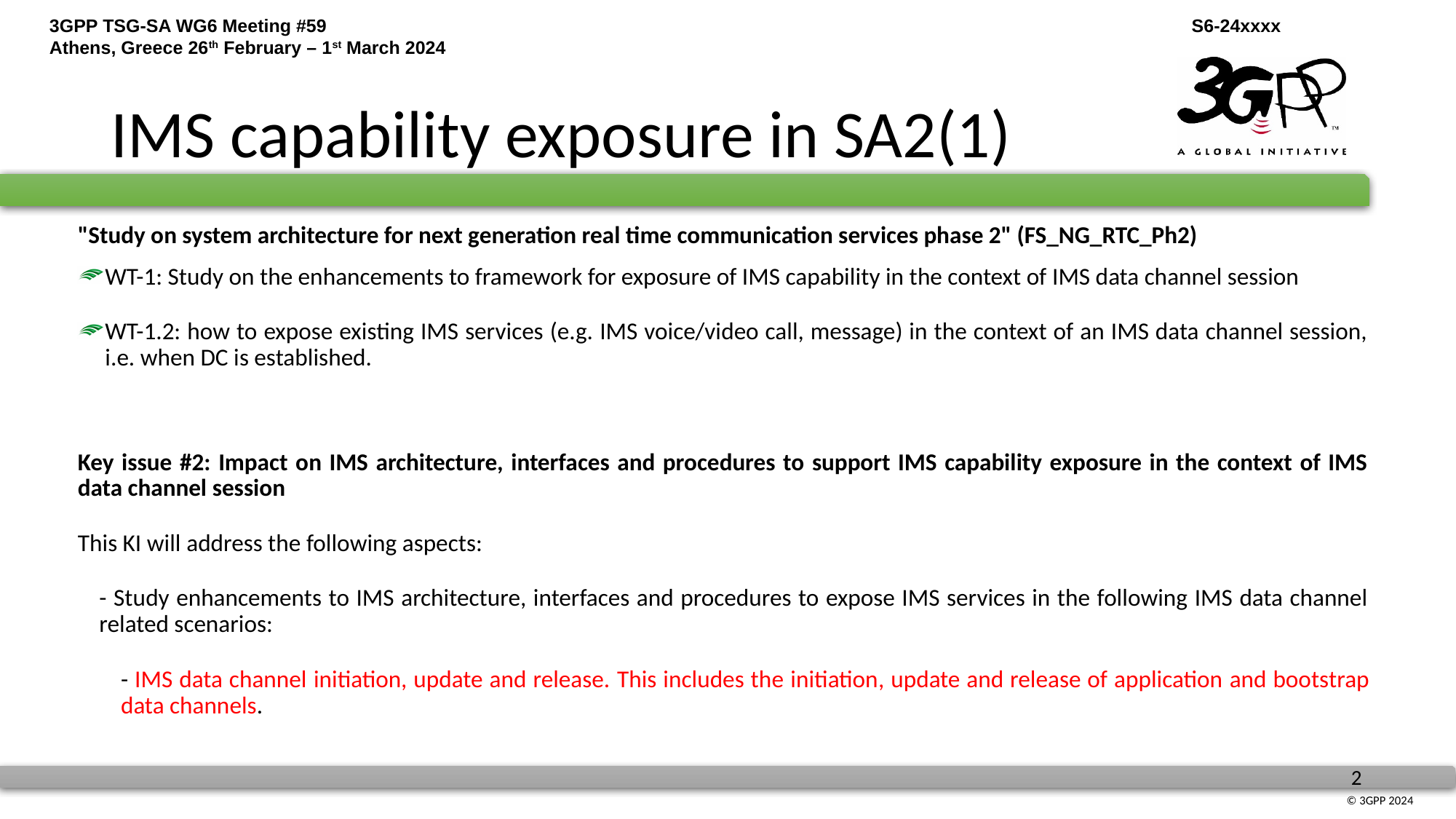

# IMS capability exposure in SA2(1)
"Study on system architecture for next generation real time communication services phase 2" (FS_NG_RTC_Ph2)
WT-1: Study on the enhancements to framework for exposure of IMS capability in the context of IMS data channel session
WT-1.2: how to expose existing IMS services (e.g. IMS voice/video call, message) in the context of an IMS data channel session, i.e. when DC is established.

Key issue #2: Impact on IMS architecture, interfaces and procedures to support IMS capability exposure in the context of IMS data channel session
This KI will address the following aspects:
- Study enhancements to IMS architecture, interfaces and procedures to expose IMS services in the following IMS data channel related scenarios:
- IMS data channel initiation, update and release. This includes the initiation, update and release of application and bootstrap data channels.